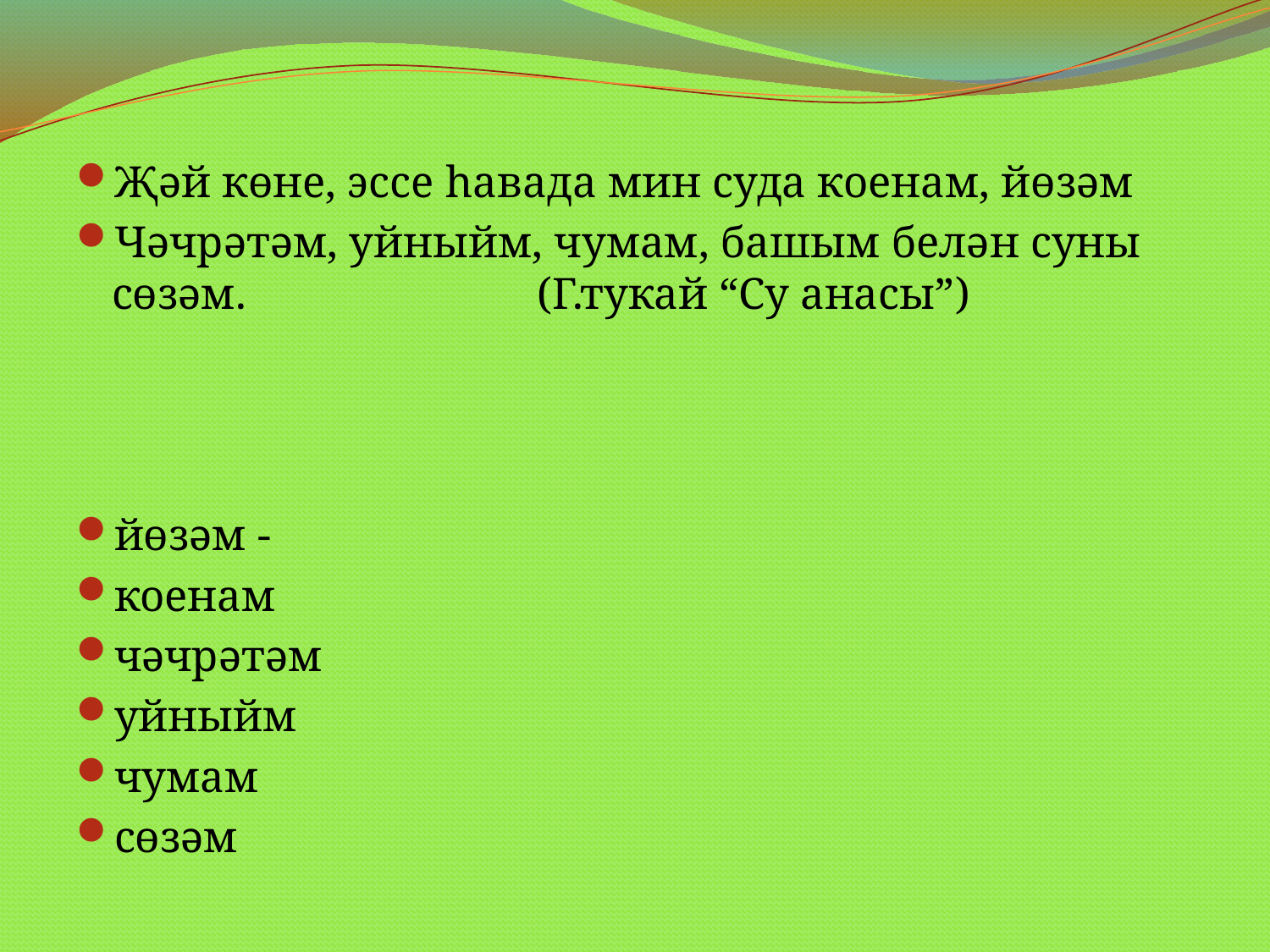

Җәй көне, эссе һавада мин суда коенам, йөзәм
Чәчрәтәм, уйныйм, чумам, башым белән суны сөзәм.                          (Г.тукай “Су анасы”)

йөзәм -
коенам
чәчрәтәм
уйныйм
чумам
сөзәм